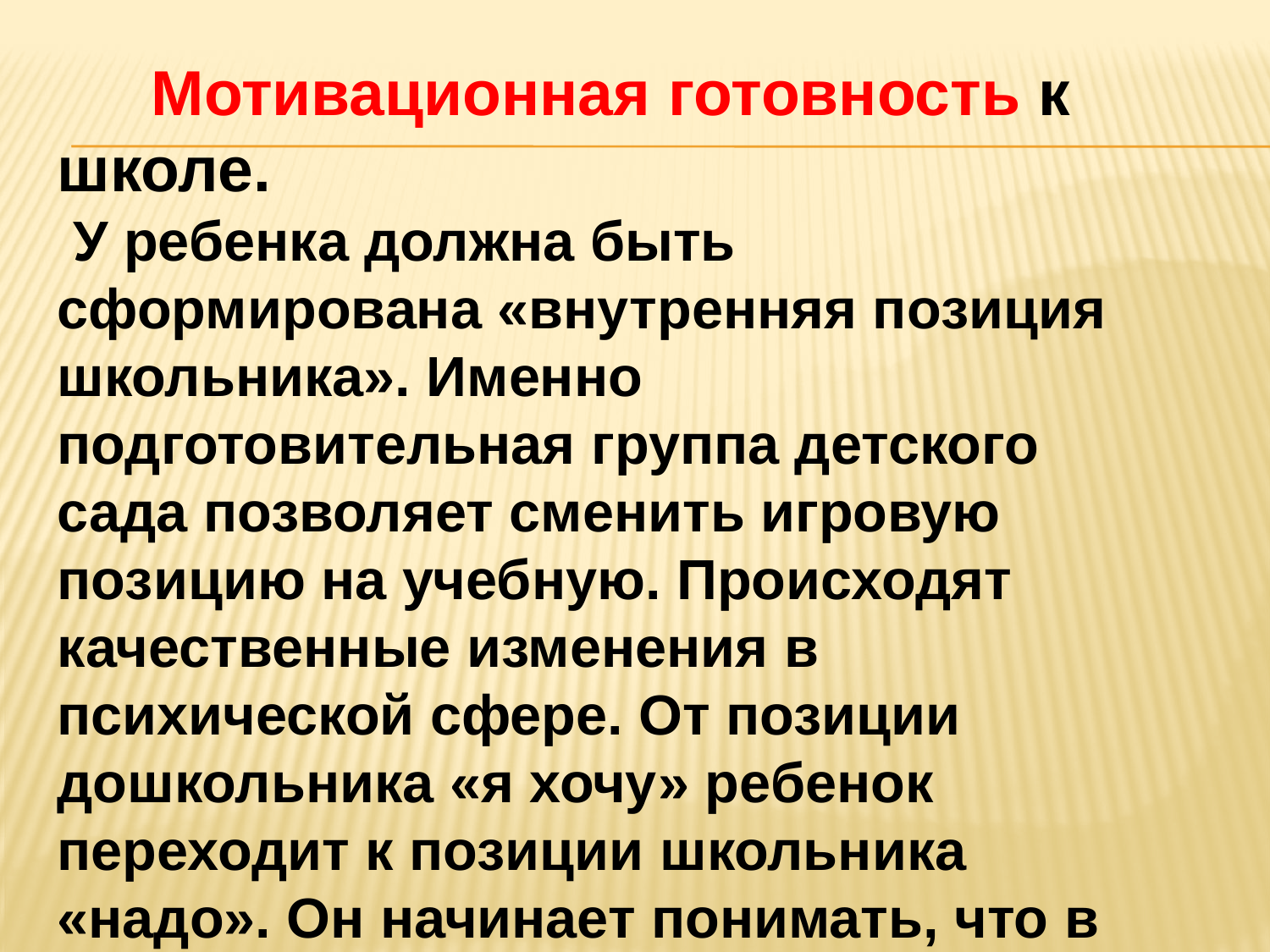

Мотивационная готовность к школе.
 У ребенка должна быть сформирована «внутренняя позиция школьника». Именно подготовительная группа детского сада позволяет сменить игровую позицию на учебную. Происходят качественные изменения в психической сфере. От позиции дошкольника «я хочу» ребенок переходит к позиции школьника «надо». Он начинает понимать, что в школе применяются правила, оценочная система. Обычно готовый к обучению ребенок «хочет учиться».